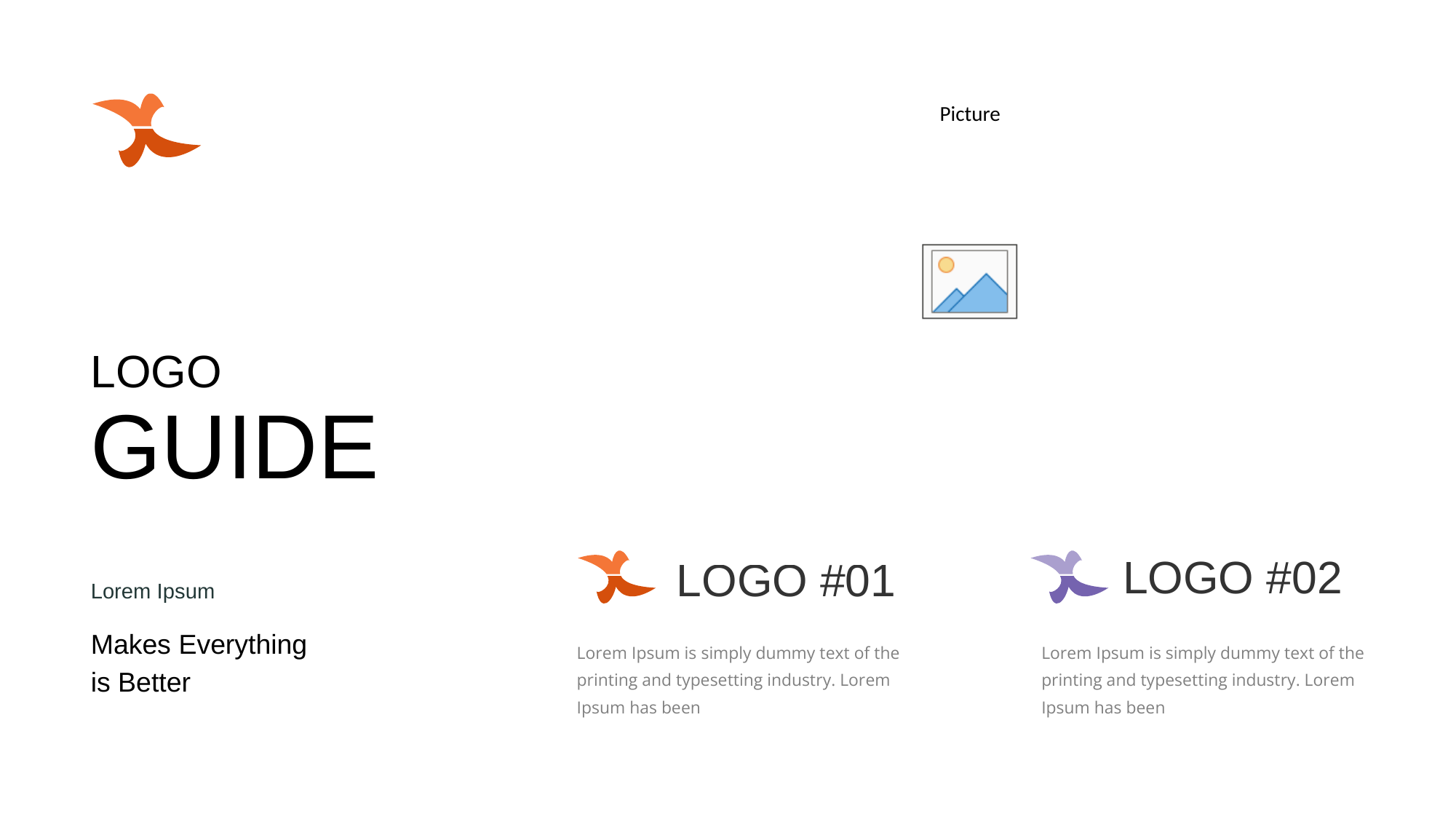

LOGO
GUIDE
LOGO #02

LOGO #01
Lorem Ipsum

Makes Everything
is Better
Lorem Ipsum is simply dummy text of the printing and typesetting industry. Lorem Ipsum has been
Lorem Ipsum is simply dummy text of the printing and typesetting industry. Lorem Ipsum has been